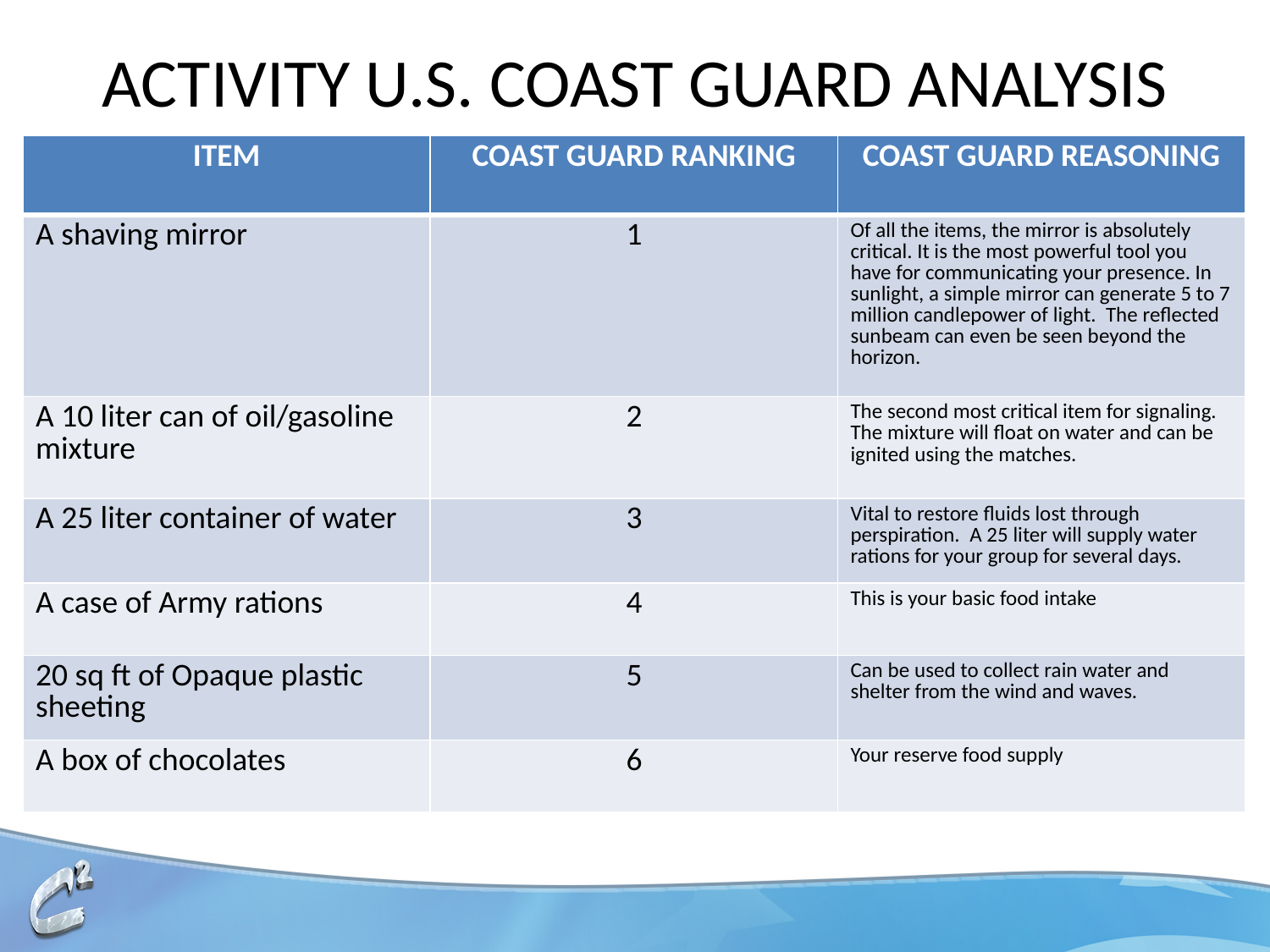

# ACTIVITY U.S. COAST GUARD ANALYSIS
| ITEM | COAST GUARD RANKING | COAST GUARD REASONING |
| --- | --- | --- |
| A shaving mirror | 1 | Of all the items, the mirror is absolutely critical. It is the most powerful tool you have for communicating your presence. In sunlight, a simple mirror can generate 5 to 7 million candlepower of light. The reflected sunbeam can even be seen beyond the horizon. |
| A 10 liter can of oil/gasoline mixture | 2 | The second most critical item for signaling. The mixture will float on water and can be ignited using the matches. |
| A 25 liter container of water | 3 | Vital to restore fluids lost through perspiration. A 25 liter will supply water rations for your group for several days. |
| A case of Army rations | 4 | This is your basic food intake |
| 20 sq ft of Opaque plastic sheeting | 5 | Can be used to collect rain water and shelter from the wind and waves. |
| A box of chocolates | 6 | Your reserve food supply |